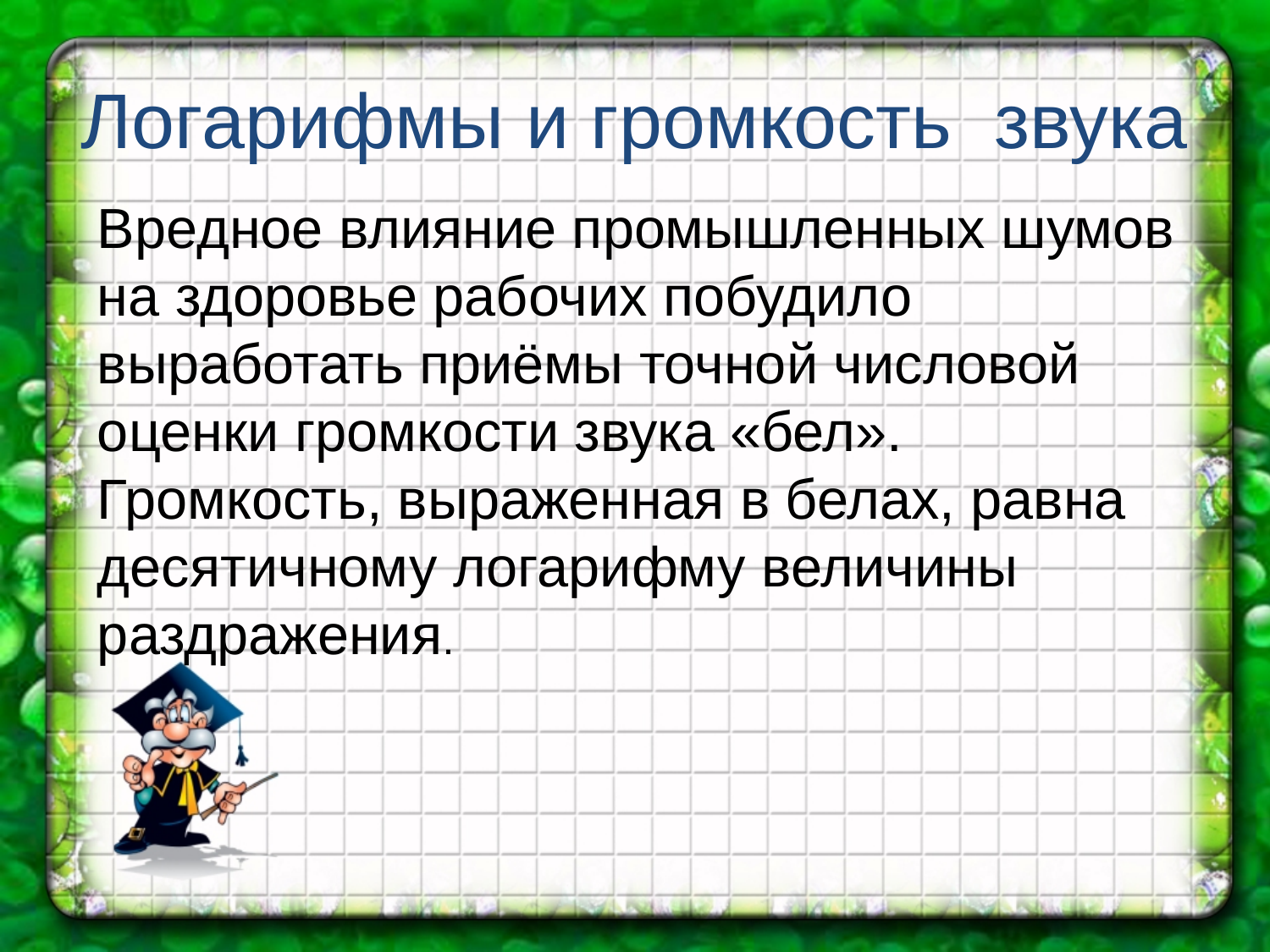

# Логарифмы и громкость  звука
Вредное влияние промышленных шумов на здоровье рабочих побудило выработать приёмы точной числовой оценки громкости звука «бел».
Громкость, выраженная в белах, равна десятичному логарифму величины раздражения.